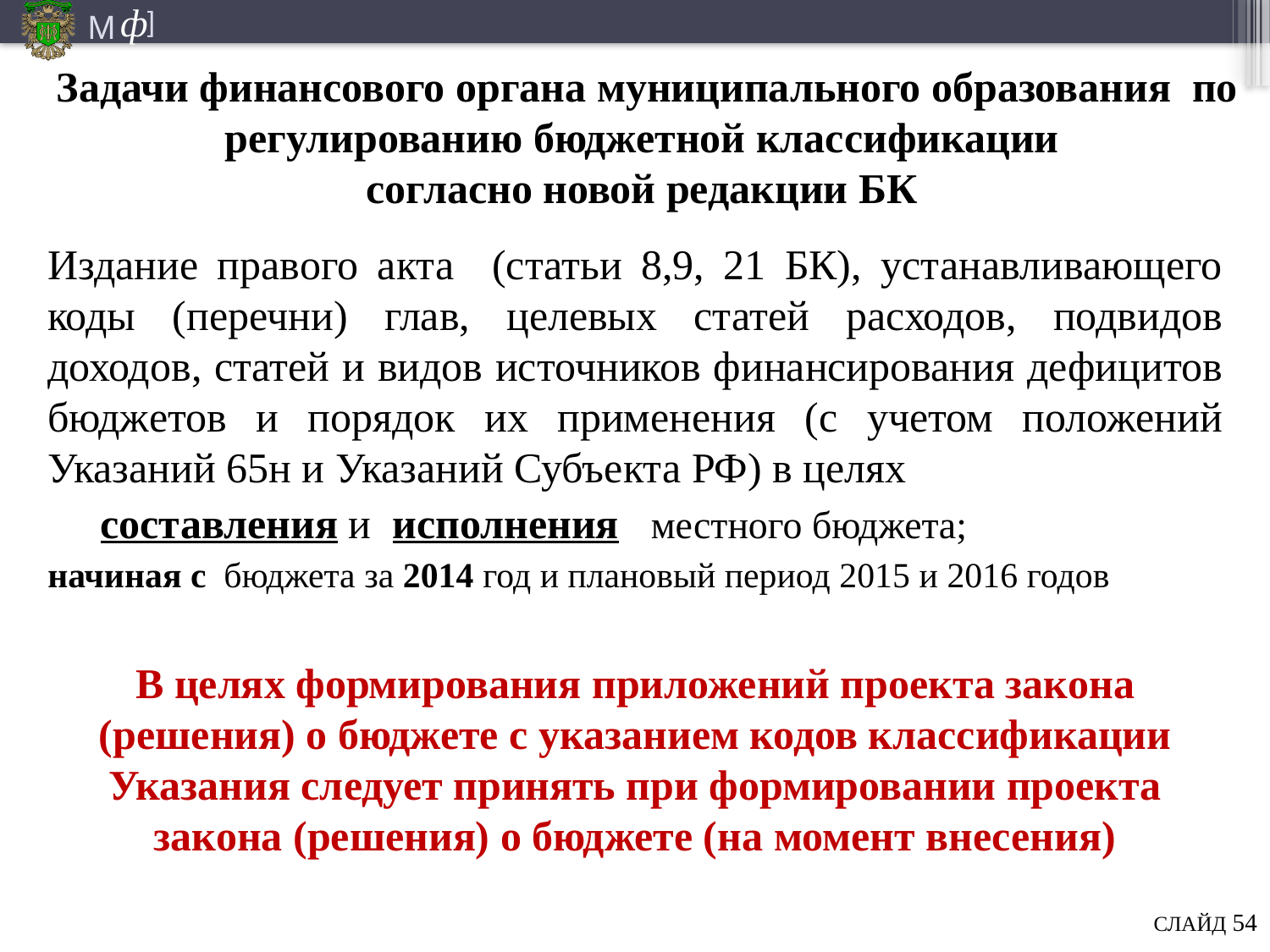

# Задачи финансового органа муниципального образования  по регулированию бюджетной классификации согласно новой редакции БК

Издание правого акта  (статьи 8,9, 21 БК), устанавливающего коды (перечни) глав, целевых статей расходов, подвидов доходов, статей и видов источников финансирования дефицитов бюджетов и порядок их применения (с учетом положений Указаний 65н и Указаний Субъекта РФ) в целях
     составления и  исполнения   местного бюджета;
начиная с  бюджета за 2014 год и плановый период 2015 и 2016 годов

В целях формирования приложений проекта закона (решения) о бюджете с указанием кодов классификации Указания следует принять при формировании проекта закона (решения) о бюджете (на момент внесения)

СЛАЙД 54